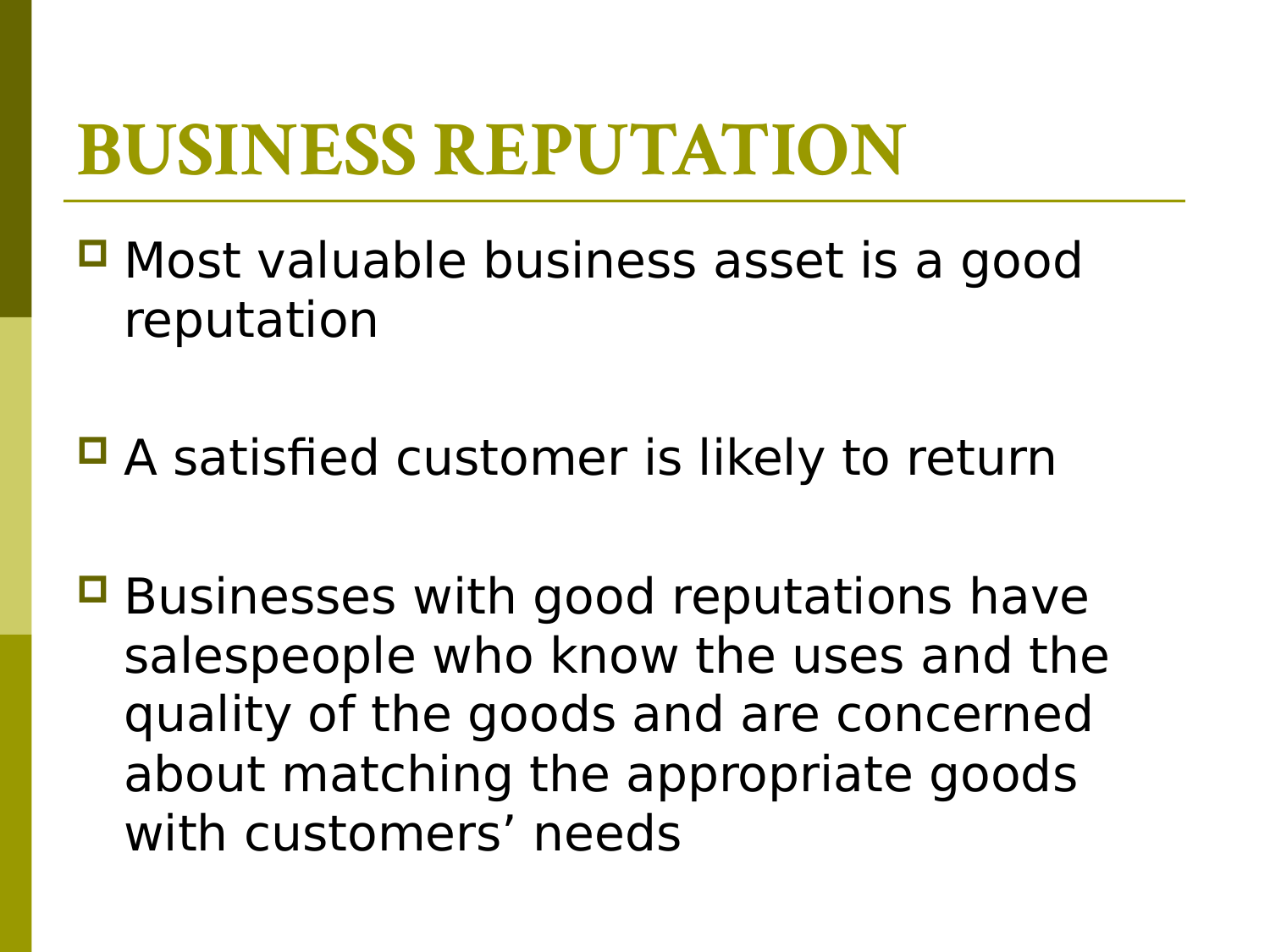

# BUSINESS REPUTATION
Most valuable business asset is a good reputation

A satisfied customer is likely to return

Businesses with good reputations have salespeople who know the uses and the quality of the goods and are concerned about matching the appropriate goods with customers’ needs